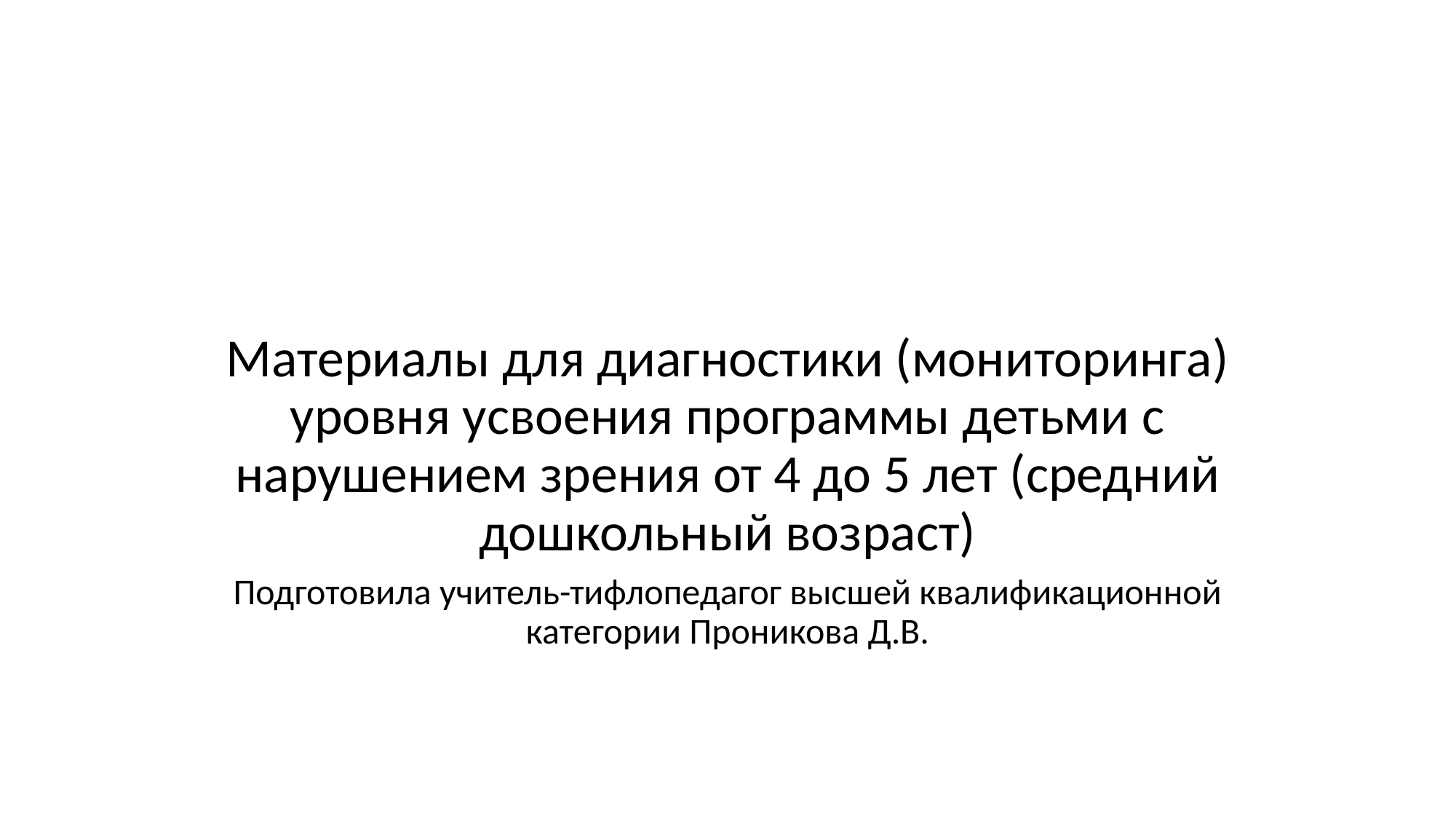

# Материалы для диагностики (мониторинга) уровня усвоения программы детьми с нарушением зрения от 4 до 5 лет (средний дошкольный возраст)
Подготовила учитель-тифлопедагог высшей квалификационной категории Проникова Д.В.